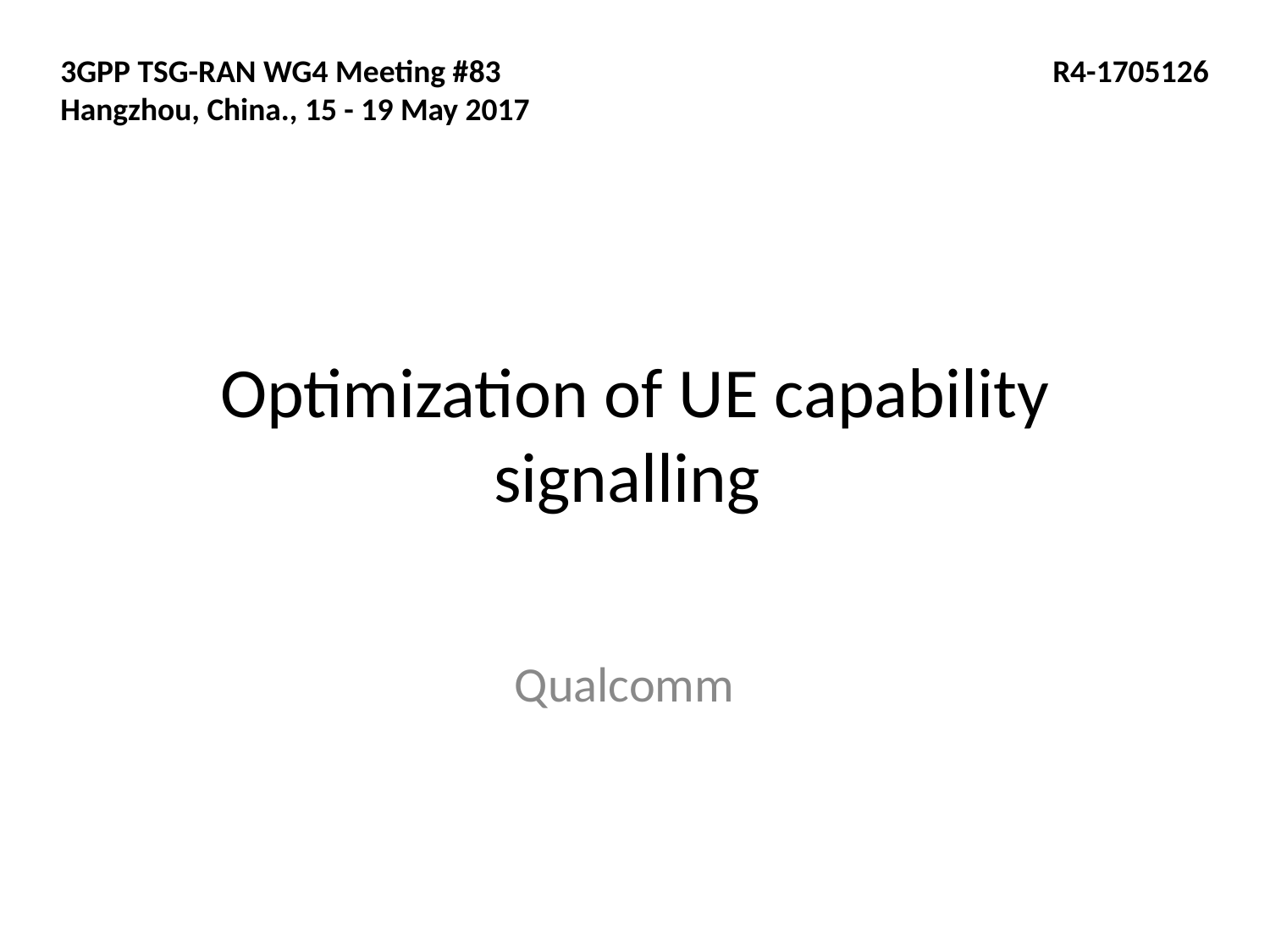

3GPP TSG-RAN WG4 Meeting #83
Hangzhou, China., 15 - 19 May 2017
R4-1705126
# Optimization of UE capability signalling
Qualcomm